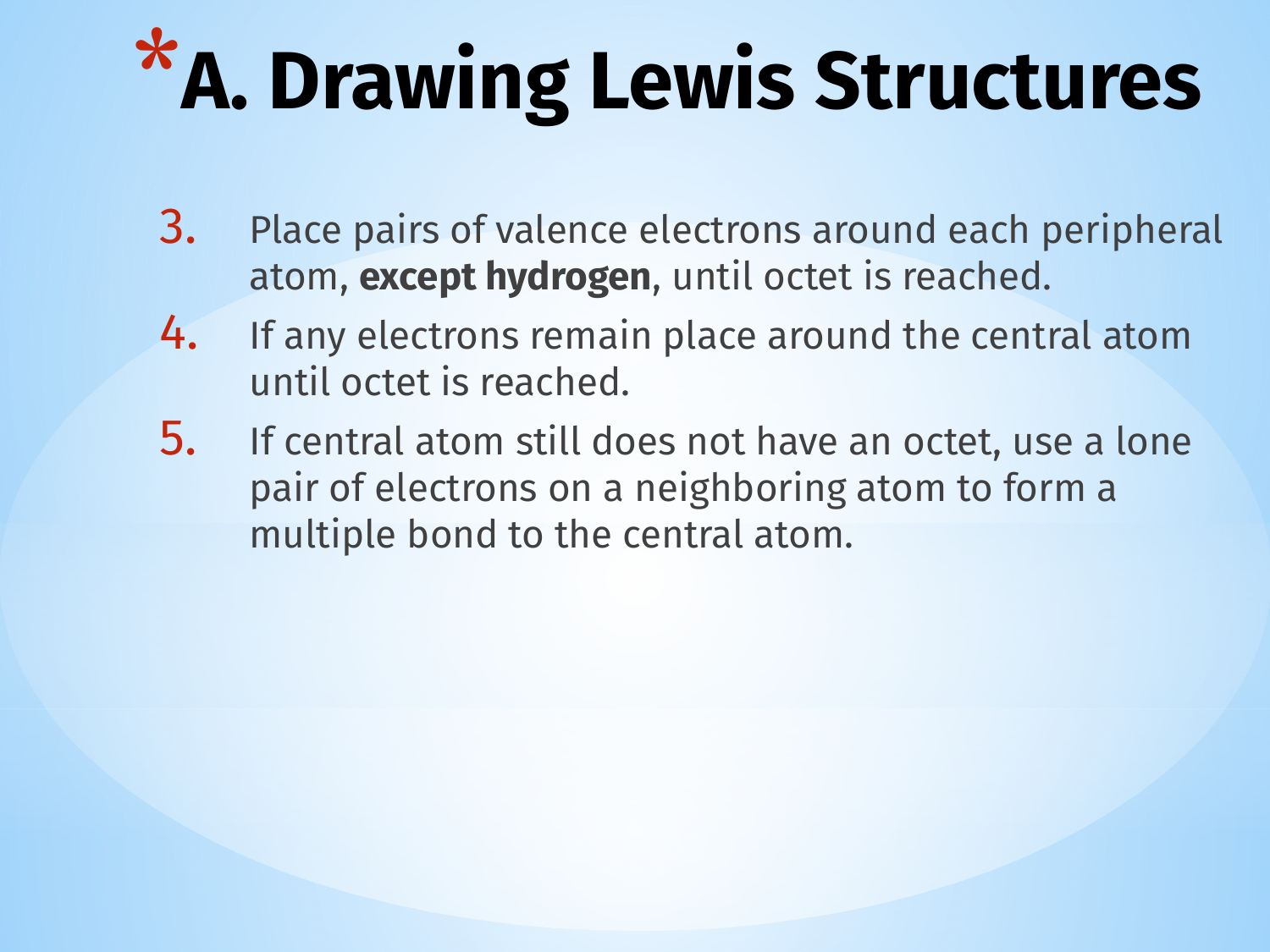

# A. Drawing Lewis Structures
Place pairs of valence electrons around each peripheral atom, except hydrogen, until octet is reached.
If any electrons remain place around the central atom until octet is reached.
If central atom still does not have an octet, use a lone pair of electrons on a neighboring atom to form a multiple bond to the central atom.